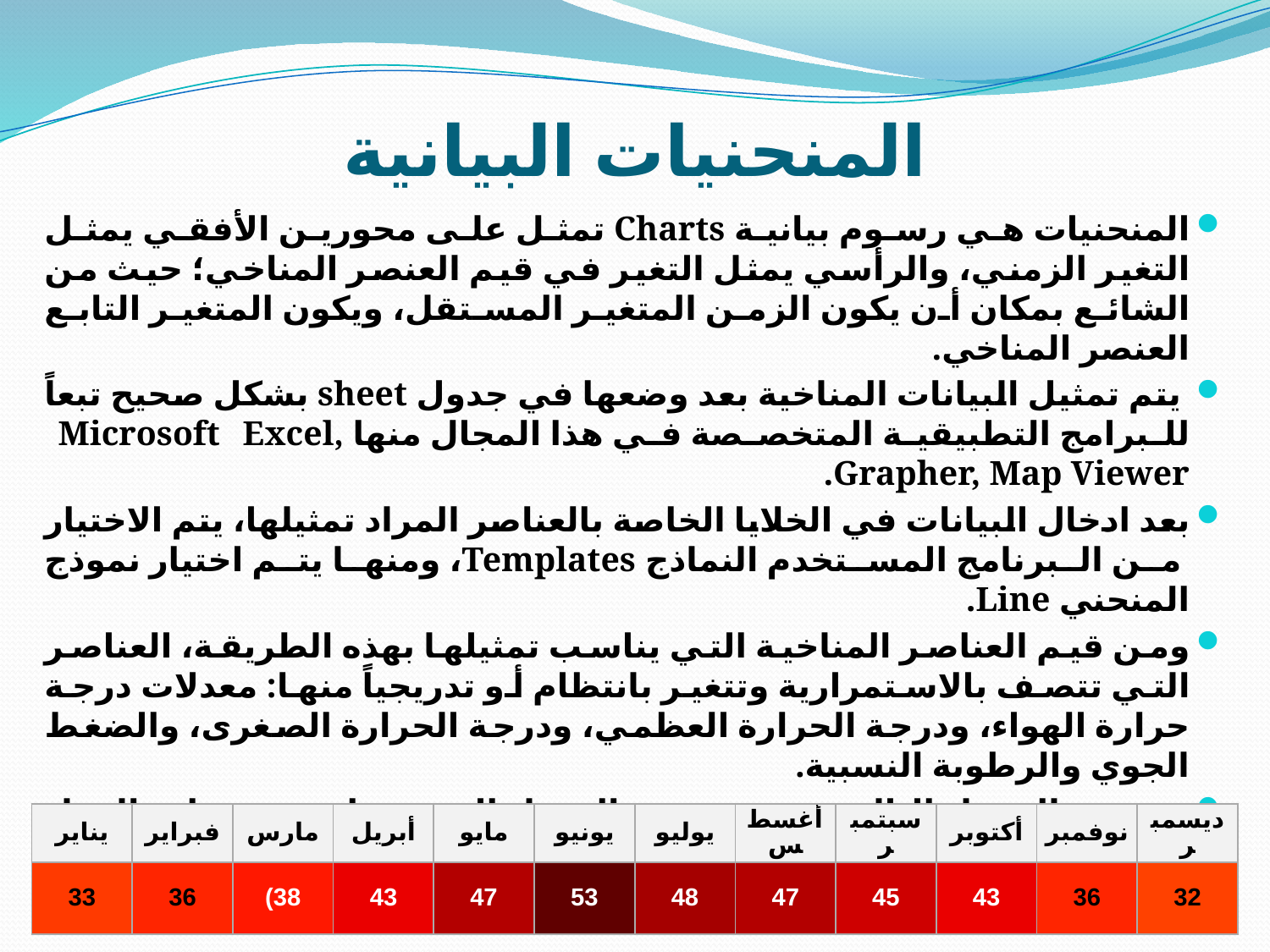

# المنحنيات البيانية
المنحنيات هي رسوم بيانية Charts تمثل على محورين الأفقي يمثل التغير الزمني، والرأسي يمثل التغير في قيم العنصر المناخي؛ حيث من الشائع بمكان أن يكون الزمن المتغير المستقل، ويكون المتغير التابع العنصر المناخي.
 يتم تمثيل البيانات المناخية بعد وضعها في جدول sheet بشكل صحيح تبعاً للبرامج التطبيقية المتخصصة في هذا المجال منها Microsoft Excel, Grapher, Map Viewer.
بعد ادخال البيانات في الخلايا الخاصة بالعناصر المراد تمثيلها، يتم الاختيار  من البرنامج المستخدم النماذج Templates، ومنها يتم اختيار نموذج المنحني Line.
ومن قيم العناصر المناخية التي يناسب تمثيلها بهذه الطريقة، العناصر التي تتصف بالاستمرارية وتتغير بانتظام أو تدريجياً منها: معدلات درجة حرارة الهواء، ودرجة الحرارة العظمي، ودرجة الحرارة الصغرى، والضغط الجوي والرطوبة النسبية.
تدريب: الجدول التالي يبين توزيع المعدل الشهري لدرجة حرارة الهواء العظمي (ᵒ م) في محطة الرياض، المطلوب ايضاحه باستخدام طريقة المنحنيات البيانية.

| يناير | فبراير | مارس | أبريل | مايو | يونيو | يوليو | أغسطس | سبتمبر | أكتوبر | نوفمبر | ديسمبر |
| --- | --- | --- | --- | --- | --- | --- | --- | --- | --- | --- | --- |
| 33 | 36 | 38) | 43 | 47 | 53 | 48 | 47 | 45 | 43 | 36 | 32 |